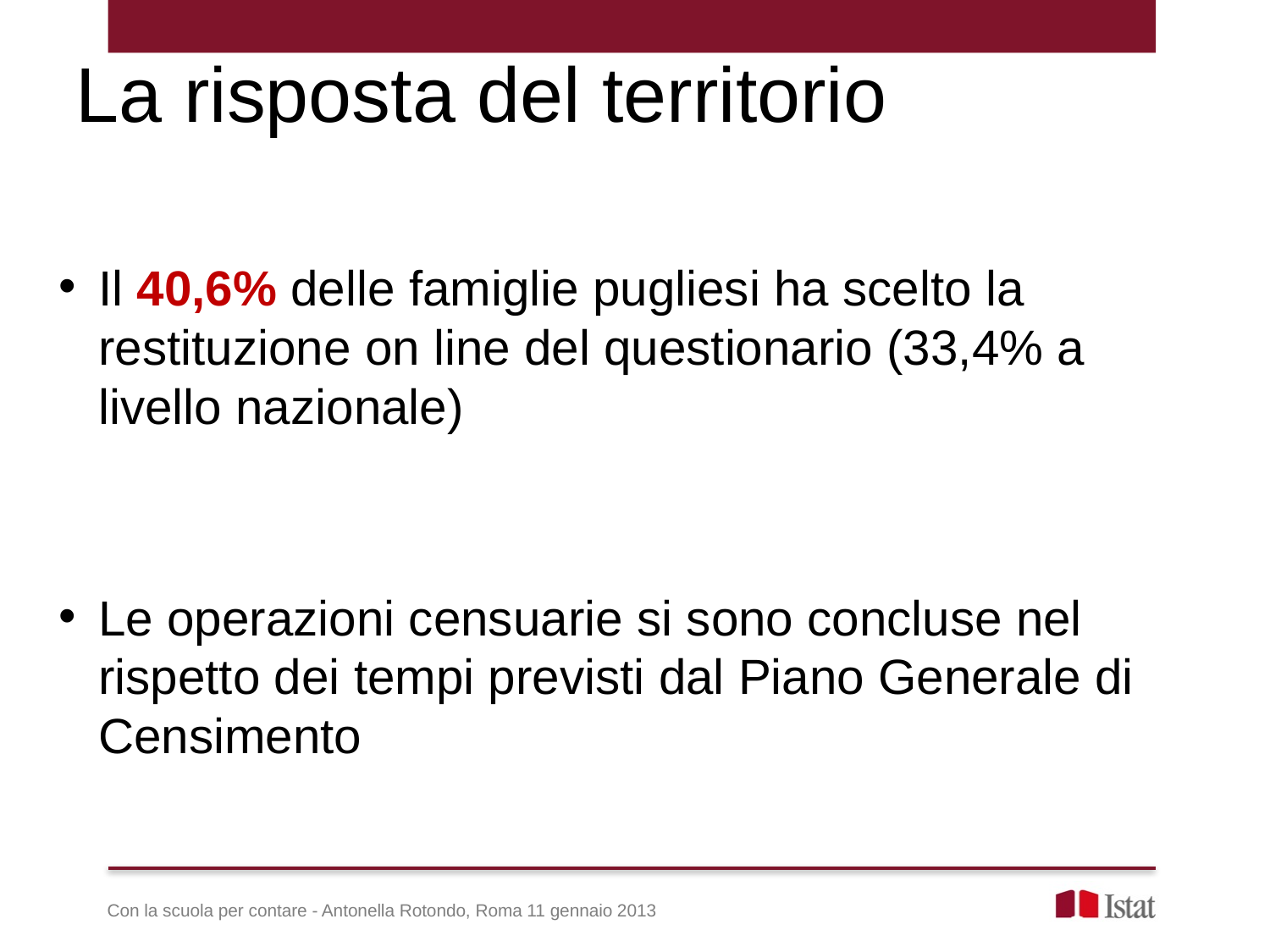

La risposta del territorio
Il 40,6% delle famiglie pugliesi ha scelto la  restituzione on line del questionario (33,4% a livello nazionale)

Le operazioni censuarie si sono concluse nel rispetto dei tempi previsti dal Piano Generale di Censimento
Con la scuola per contare - Antonella Rotondo, Roma 11 gennaio 2013